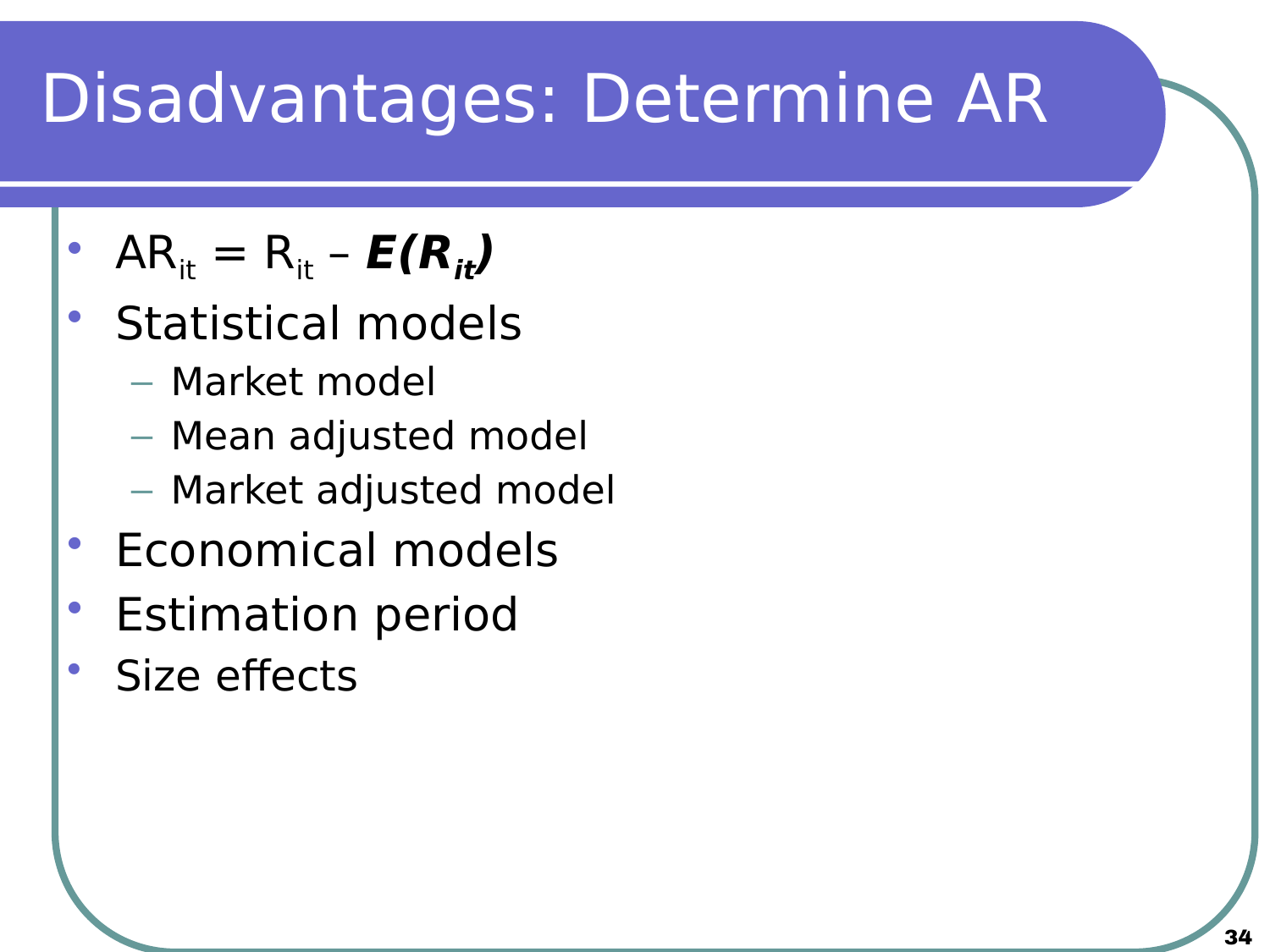

# Disadvantages: Determine AR
ARit = Rit – E(Rit)
Statistical models
Market model
Mean adjusted model
Market adjusted model
Economical models
Estimation period
Size effects

34